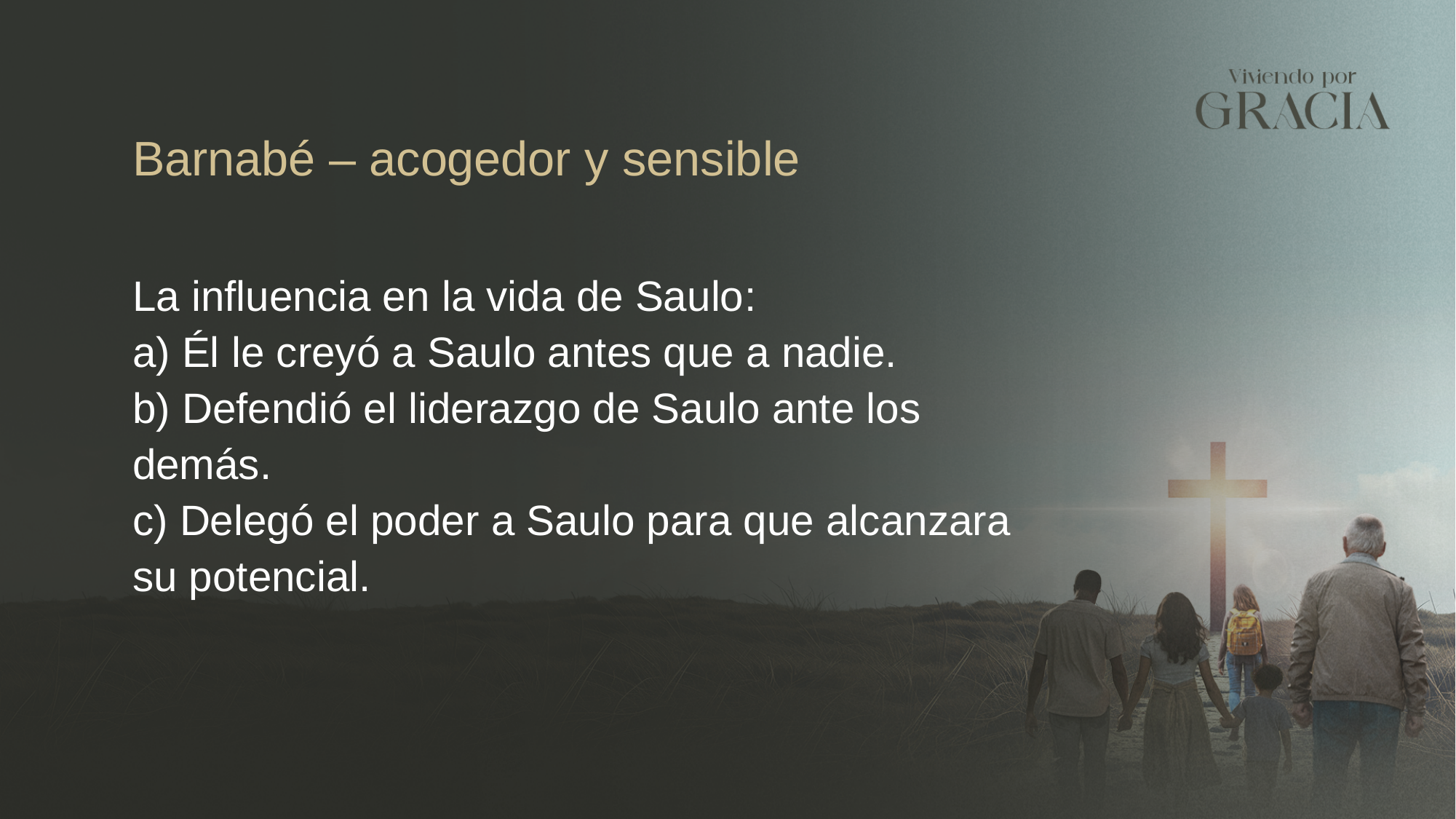

Barnabé – acogedor y sensible
La influencia en la vida de Saulo:
a) Él le creyó a Saulo antes que a nadie.
b) Defendió el liderazgo de Saulo ante los demás.
c) Delegó el poder a Saulo para que alcanzara su potencial.